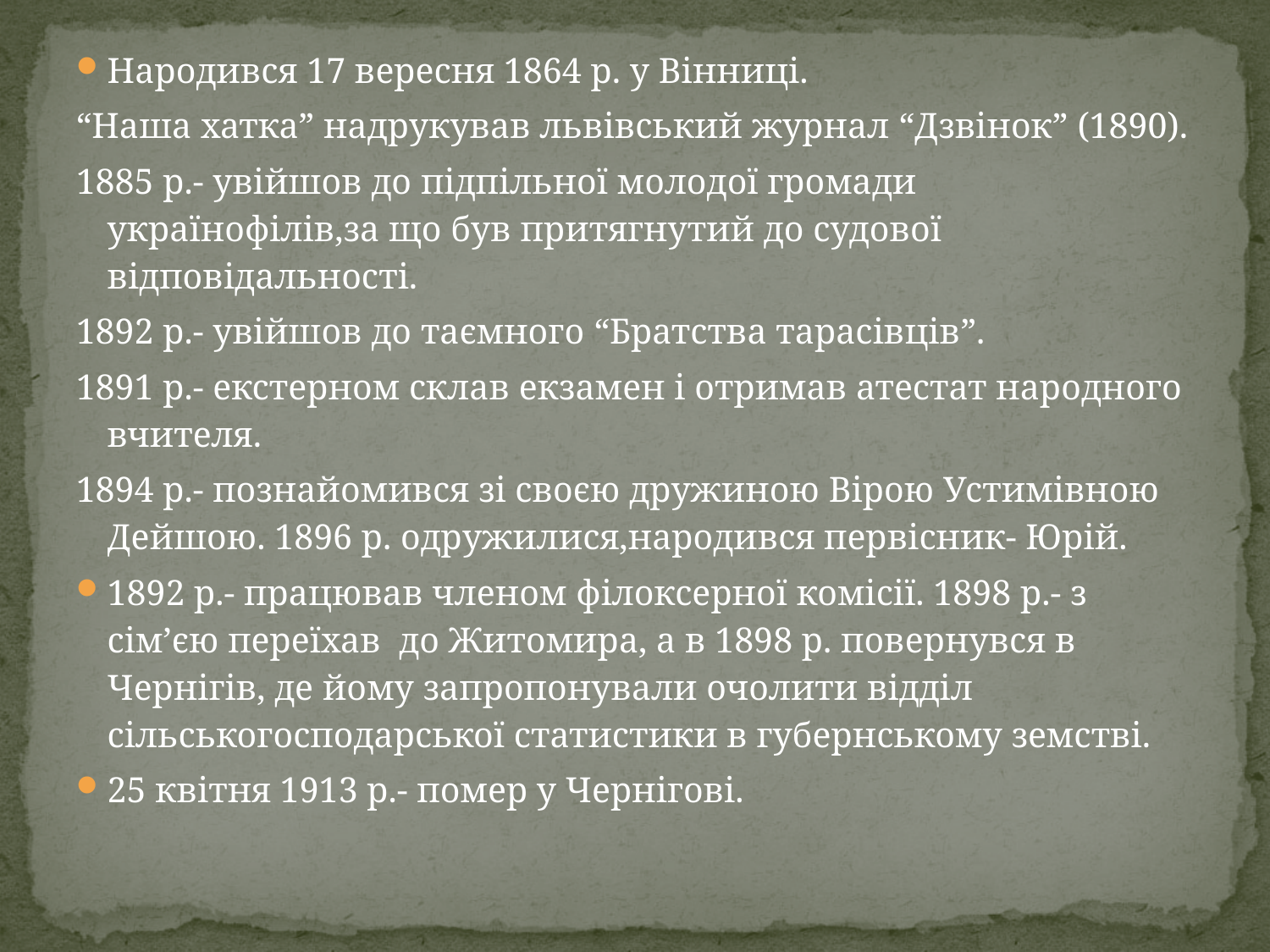

Народився 17 вересня 1864 р. у Вінниці.
“Наша хатка” надрукував львівський журнал “Дзвінок” (1890).
1885 р.- увійшов до підпільної молодої громади українофілів,за що був притягнутий до судової відповідальності.
1892 р.- увійшов до таємного “Братства тарасівців”.
1891 р.- екстерном склав екзамен і отримав атестат народного вчителя.
1894 р.- познайомився зі своєю дружиною Вірою Устимівною Дейшою. 1896 р. одружилися,народився первісник- Юрій.
1892 р.- працював членом філоксерної комісії. 1898 р.- з сім’єю переїхав  до Житомира, а в 1898 р. повернувся в Чернігів, де йому запропонували очолити відділ сільськогосподарської статистики в губернському земстві.
25 квітня 1913 р.- помер у Чернігові.